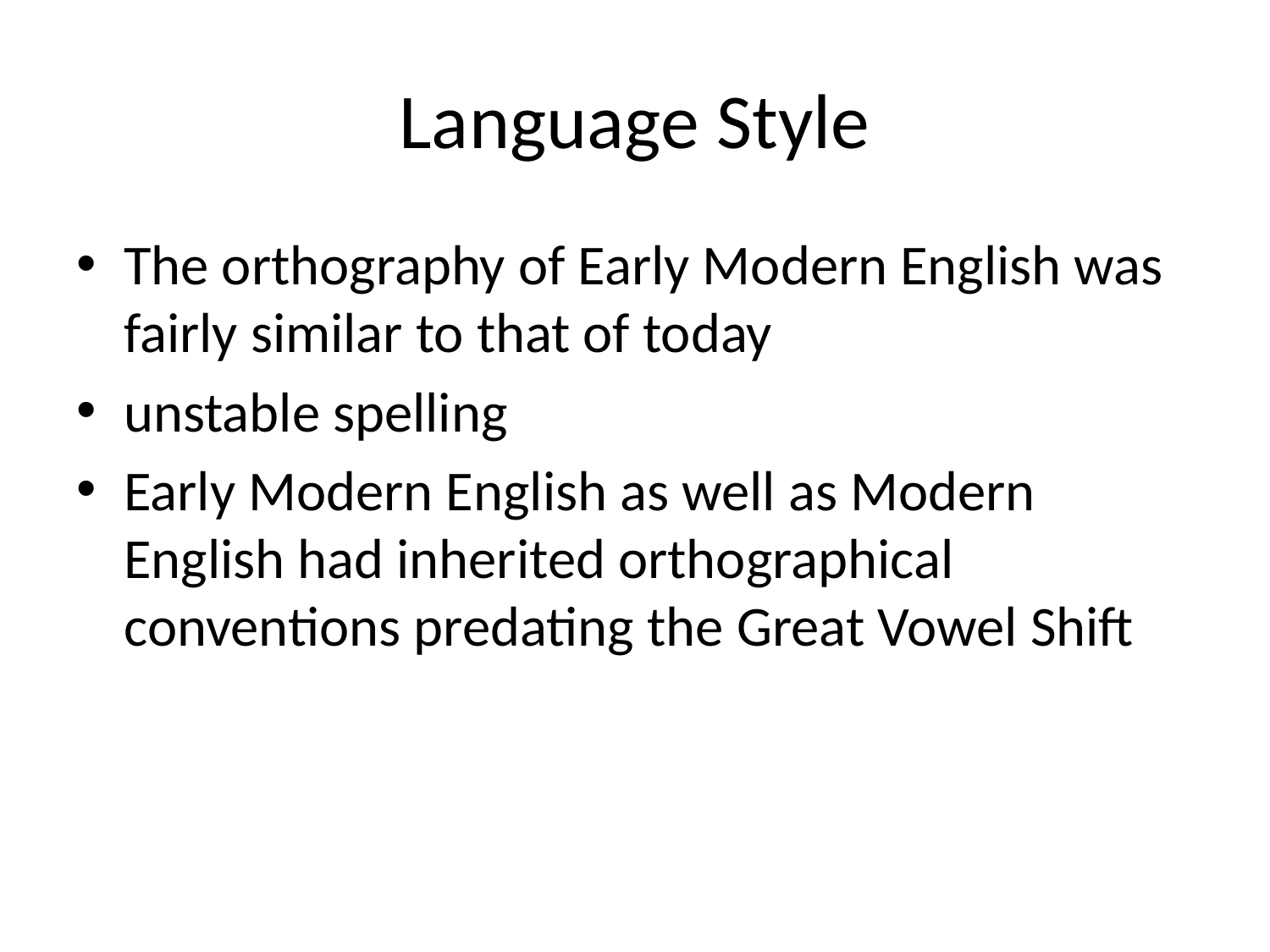

# Language Style
The orthography of Early Modern English was fairly similar to that of today
unstable spelling
Early Modern English as well as Modern English had inherited orthographical conventions predating the Great Vowel Shift